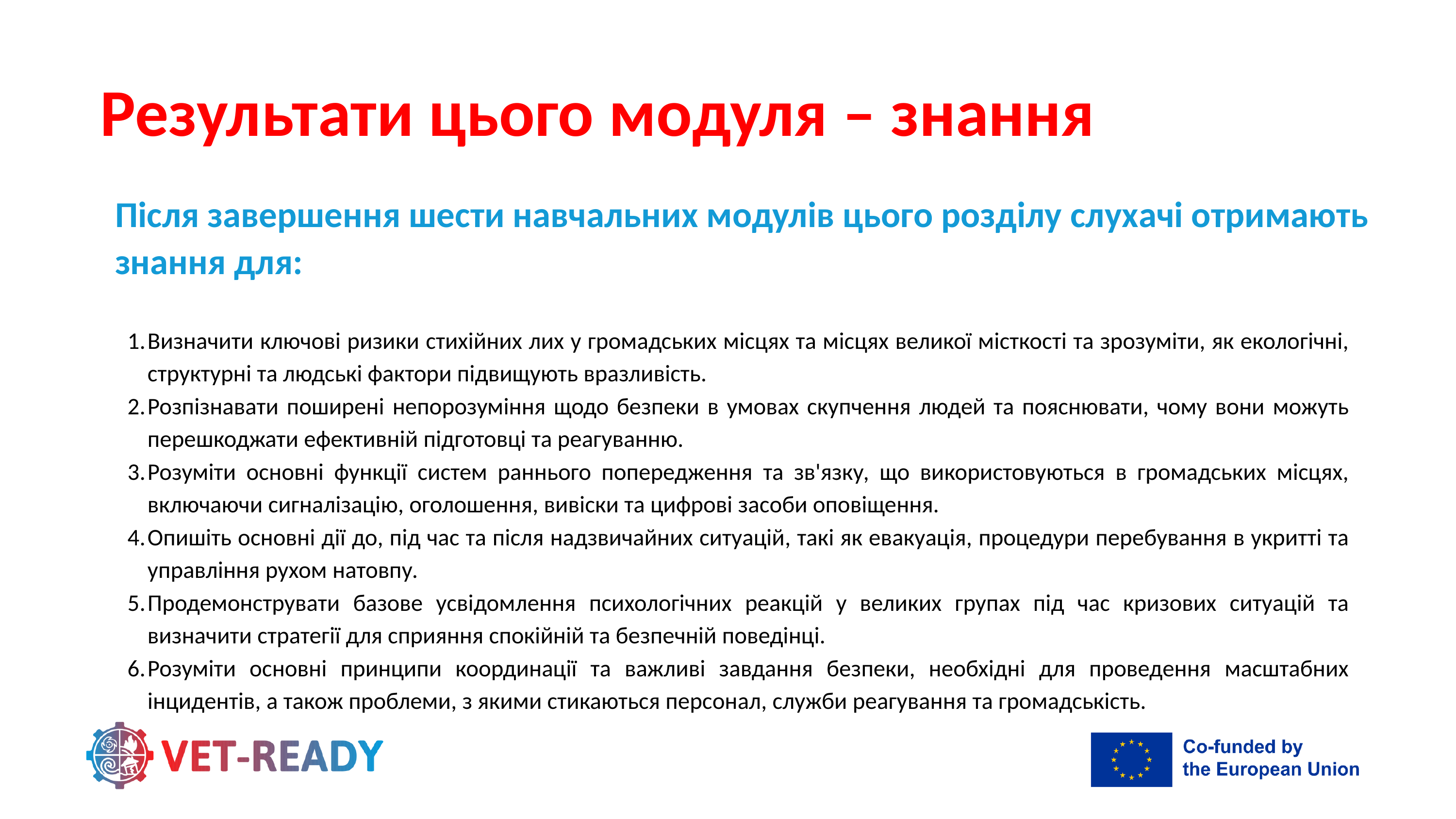

Результати цього модуля – знання

Після завершення шести навчальних модулів цього розділу слухачі отримають знання для:
Визначити ключові ризики стихійних лих у громадських місцях та місцях великої місткості та зрозуміти, як екологічні, структурні та людські фактори підвищують вразливість.
Розпізнавати поширені непорозуміння щодо безпеки в умовах скупчення людей та пояснювати, чому вони можуть перешкоджати ефективній підготовці та реагуванню.
Розуміти основні функції систем раннього попередження та зв'язку, що використовуються в громадських місцях, включаючи сигналізацію, оголошення, вивіски та цифрові засоби оповіщення.
Опишіть основні дії до, під час та після надзвичайних ситуацій, такі як евакуація, процедури перебування в укритті та управління рухом натовпу.
Продемонструвати базове усвідомлення психологічних реакцій у великих групах під час кризових ситуацій та визначити стратегії для сприяння спокійній та безпечній поведінці.
Розуміти основні принципи координації та важливі завдання безпеки, необхідні для проведення масштабних інцидентів, а також проблеми, з якими стикаються персонал, служби реагування та громадськість.